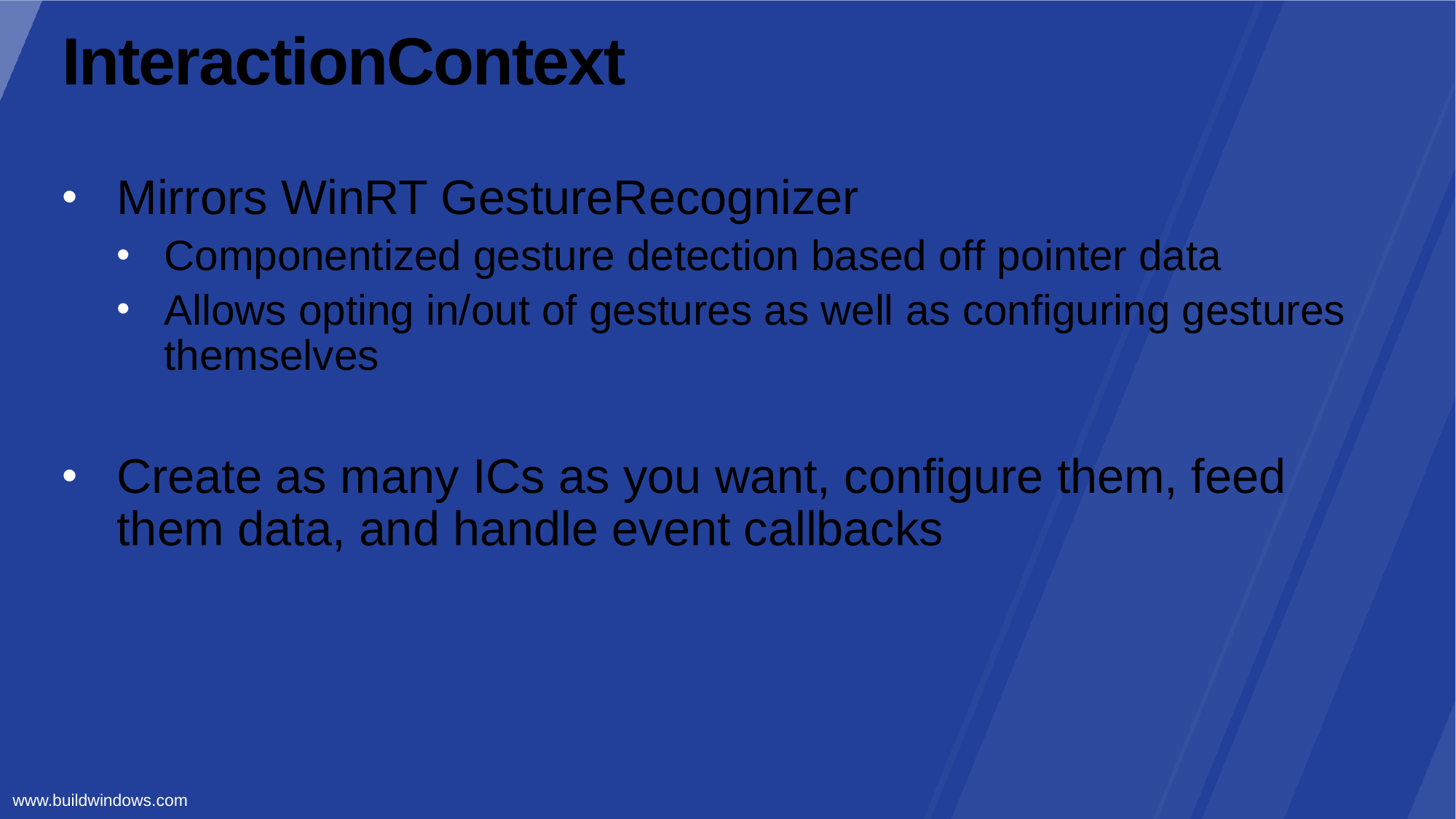

# InteractionContext
Mirrors WinRT GestureRecognizer
Componentized gesture detection based off pointer data
Allows opting in/out of gestures as well as configuring gestures themselves

Create as many ICs as you want, configure them, feed them data, and handle event callbacks